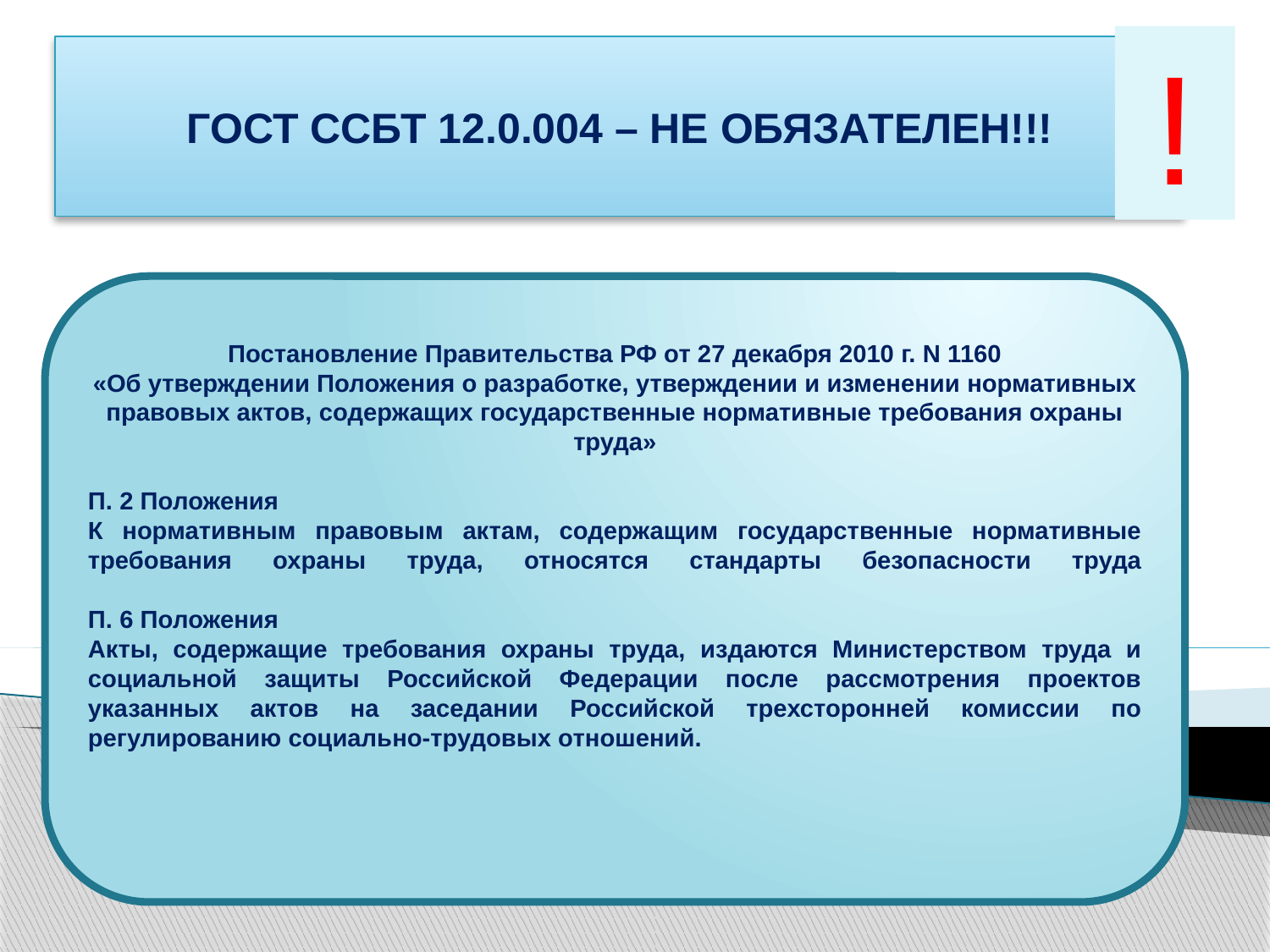

!
ГОСТ ССБТ 12.0.004 – НЕ ОБЯЗАТЕЛЕН!!!
Постановление Правительства РФ от 27 декабря 2010 г. N 1160
«Об утверждении Положения о разработке, утверждении и изменении нормативных правовых актов, содержащих государственные нормативные требования охраны труда»
П. 2 Положения
К нормативным правовым актам, содержащим государственные нормативные требования охраны труда, относятся стандарты безопасности труда
П. 6 Положения
Акты, содержащие требования охраны труда, издаются Министерством труда и социальной защиты Российской Федерации после рассмотрения проектов указанных актов на заседании Российской трехсторонней комиссии по регулированию социально-трудовых отношений.